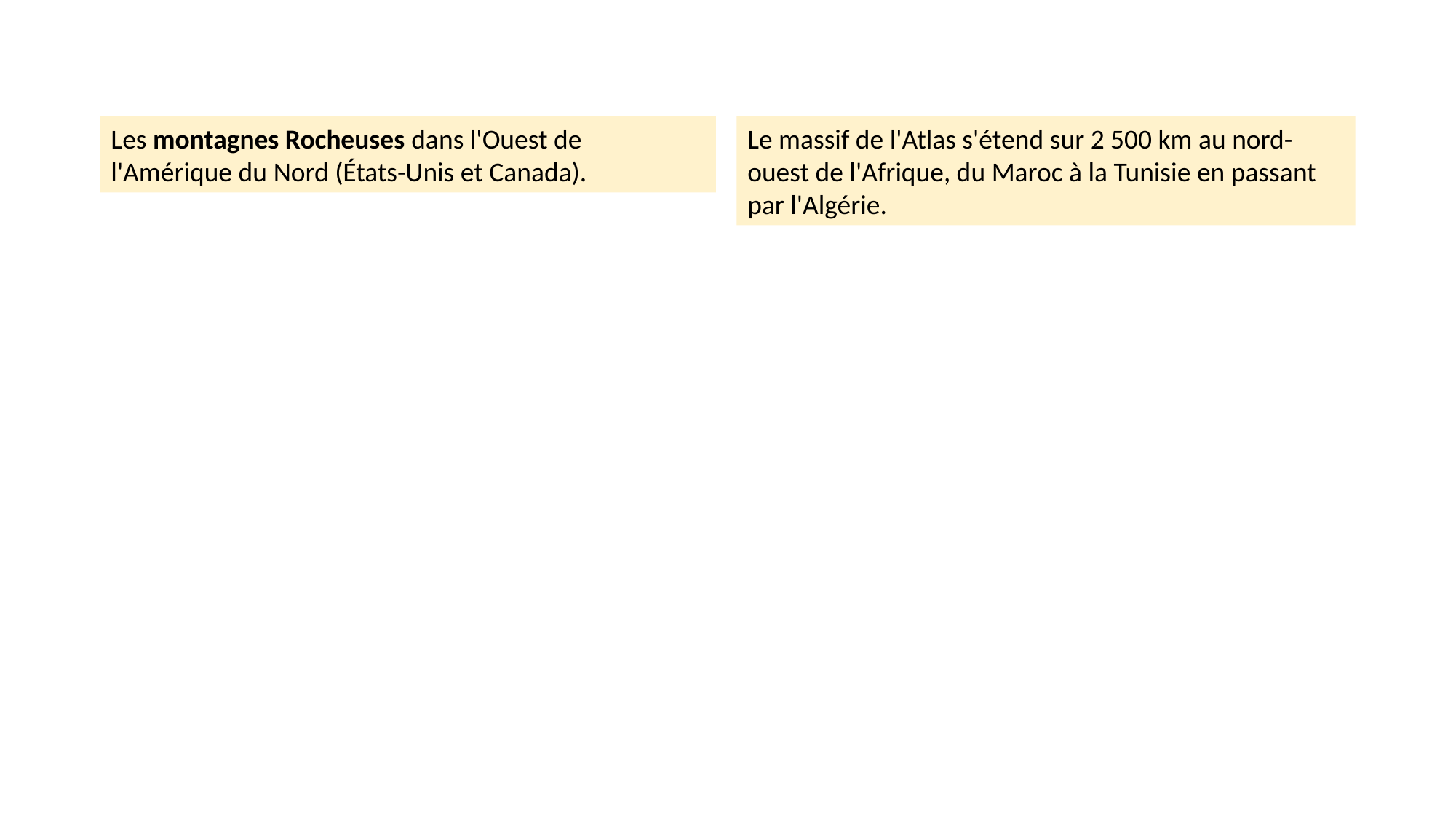

Les montagnes Rocheuses dans l'Ouest de l'Amérique du Nord (États-Unis et Canada).
Le massif de l'Atlas s'étend sur 2 500 km au nord-ouest de l'Afrique, du Maroc à la Tunisie en passant par l'Algérie.